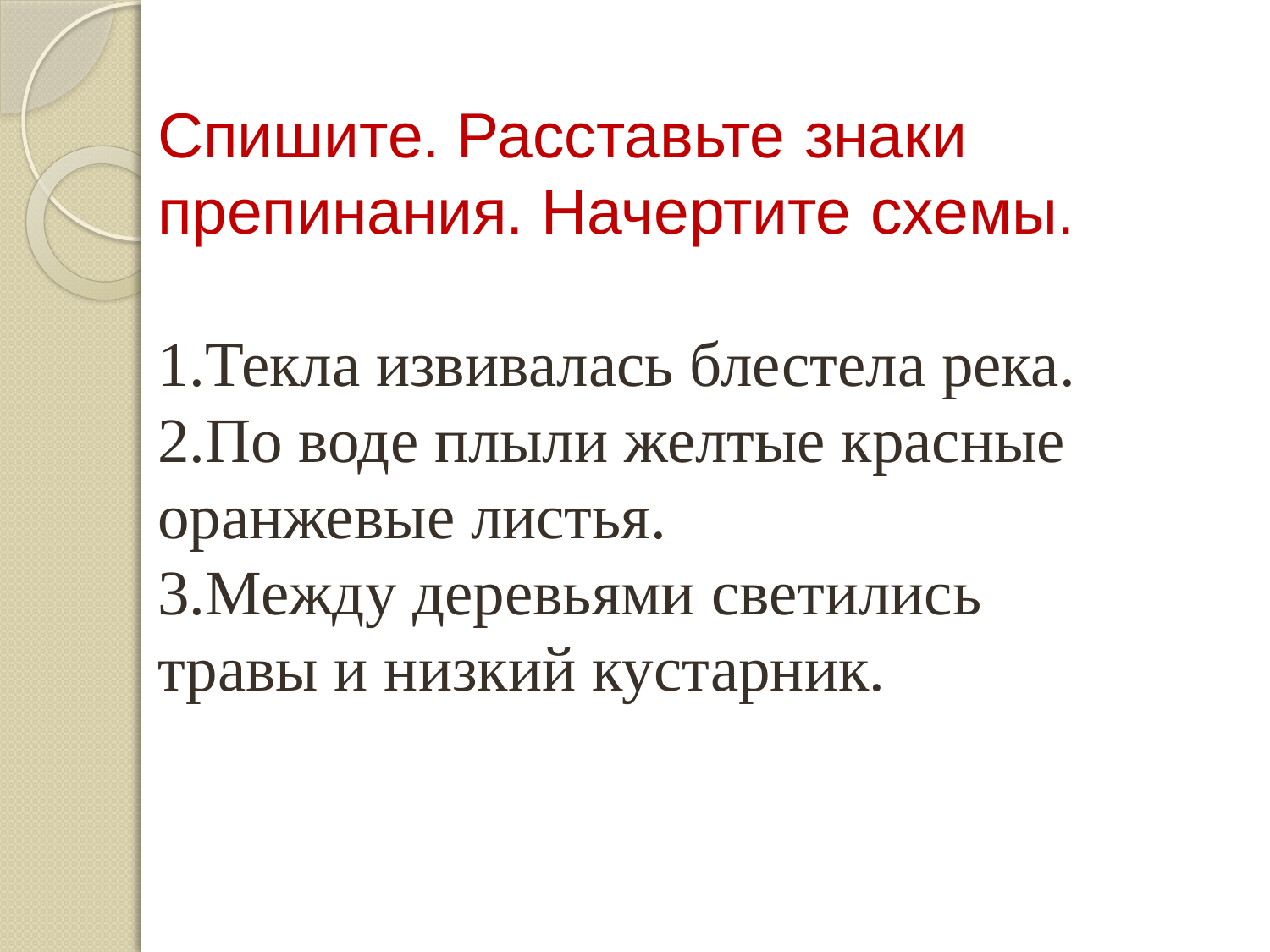

# Спишите. Расставьте знаки препинания. Начертите схемы. 1.Текла извивалась блестела река. 2.По воде плыли желтые красные оранжевые листья. 3.Между деревьями светились травы и низкий кустарник.